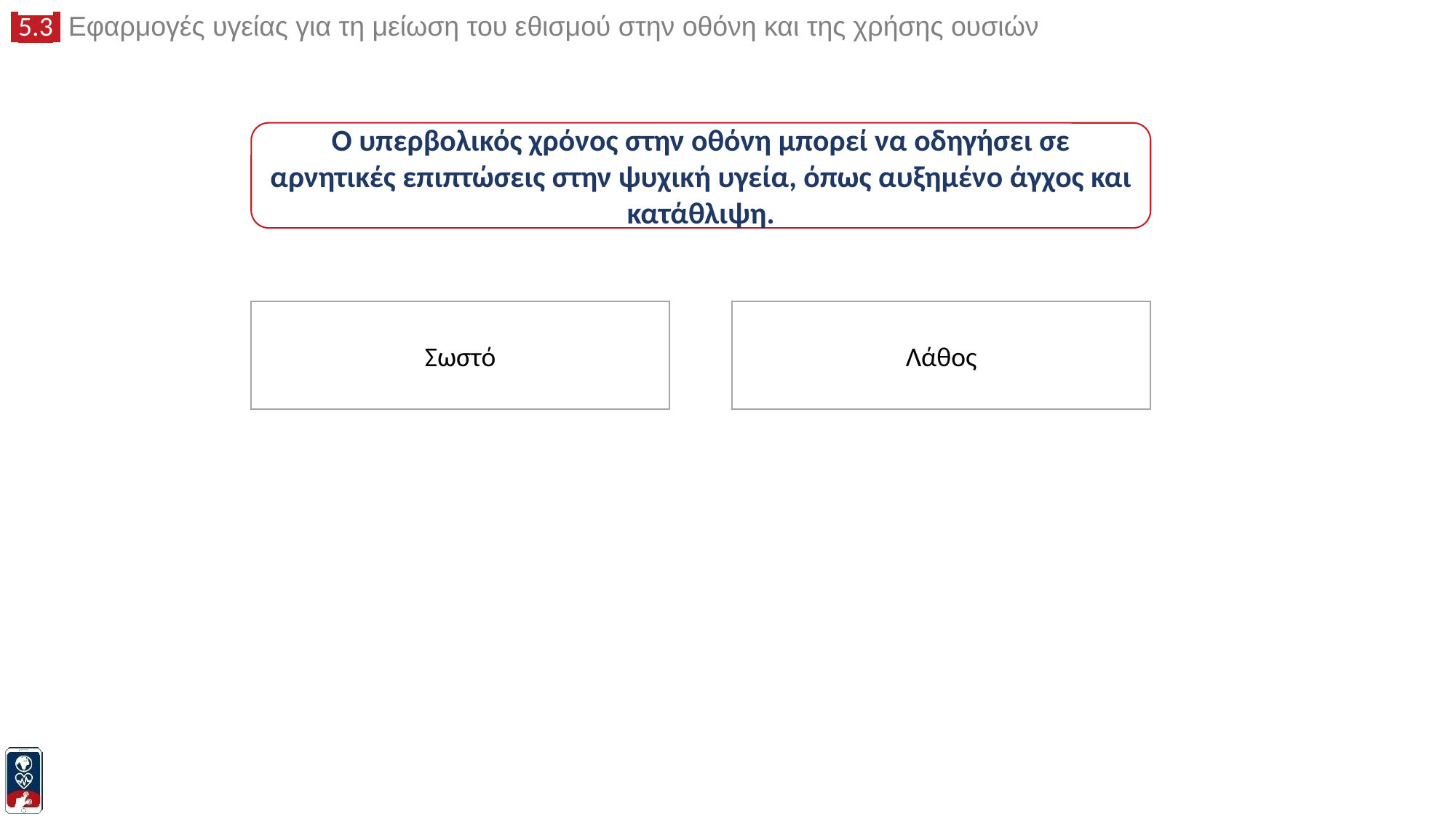

Ο υπερβολικός χρόνος στην οθόνη μπορεί να οδηγήσει σε αρνητικές επιπτώσεις στην ψυχική υγεία, όπως αυξημένο άγχος και κατάθλιψη.
Σωστό
Λάθος